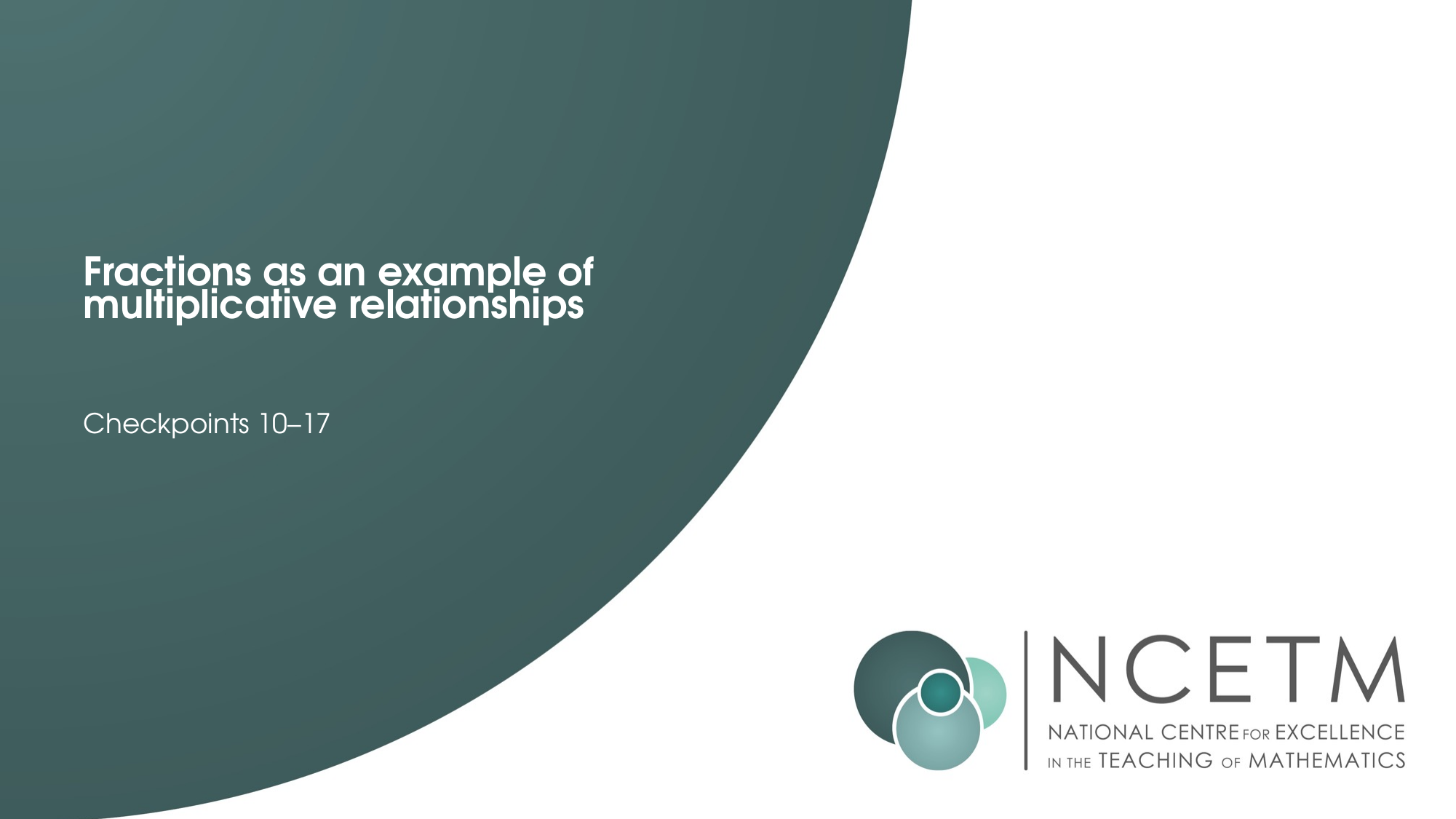

# Fractions as an example of multiplicative relationships
Checkpoints 10–17